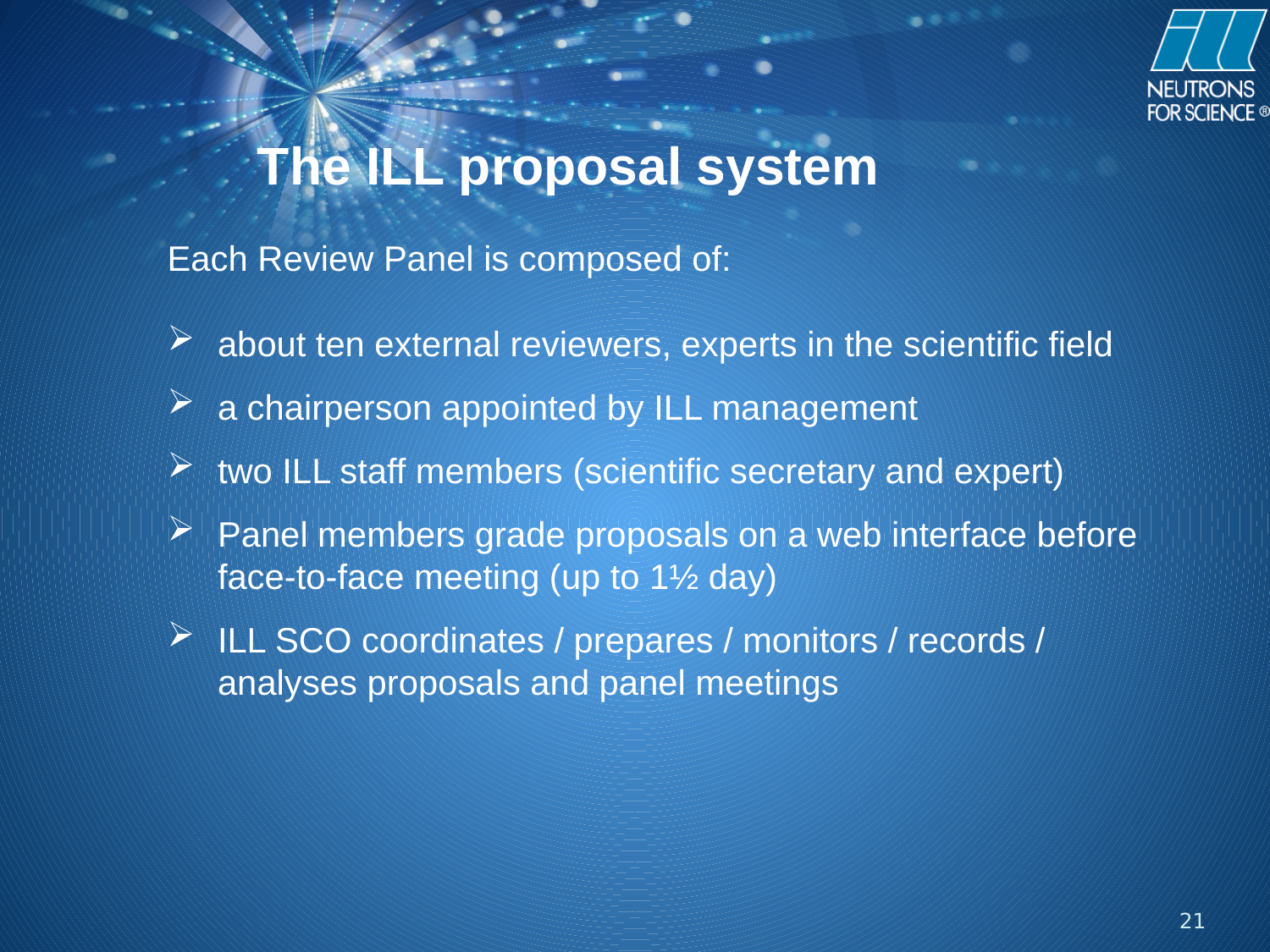

The ILL proposal system
Each Review Panel is composed of:

about ten external reviewers, experts in the scientific field
a chairperson appointed by ILL management
two ILL staff members (scientific secretary and expert)
Panel members grade proposals on a web interface before face-to-face meeting (up to 1½ day)
ILL SCO coordinates / prepares / monitors / records / analyses proposals and panel meetings

21